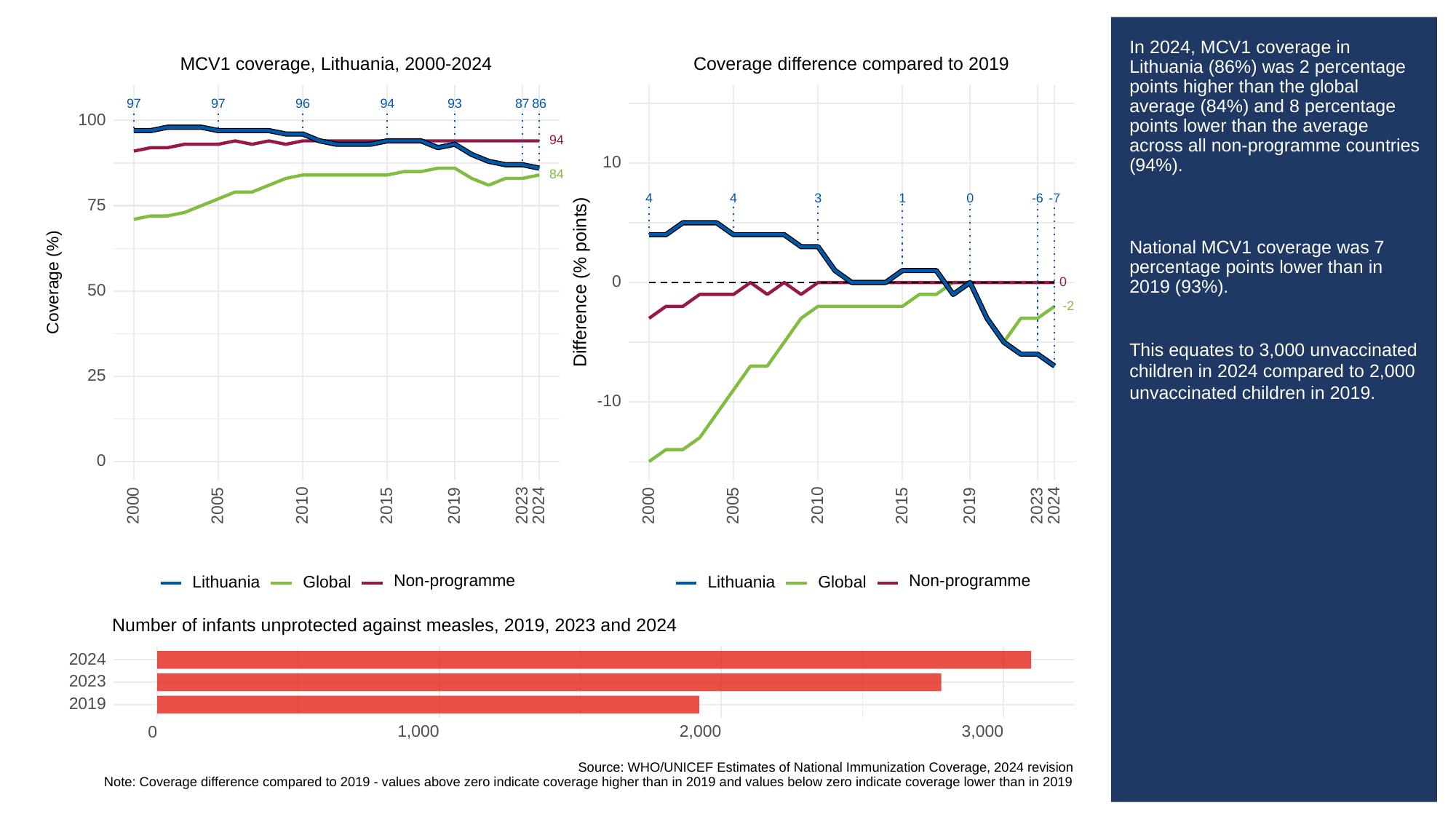

# In 2024, MCV1 coverage in Lithuania (86%) was 2 percentage points higher than the global average (84%) and 8 percentage points lower than the average across all non-programme countries (94%).

National MCV1 coverage was 7 percentage points lower than in 2019 (93%).

This equates to 3,000 unvaccinated children in 2024 compared to 2,000 unvaccinated children in 2019.

MCV1 coverage, Lithuania, 2000-2024
Coverage difference compared to 2019

93
97
97
96
94
87
86

100

94

10

84
3
0
-6
1
4
4
-7
75

Difference (% points)
Coverage (%)
0
0

50

-2

25

-10

0

2023
2023
2000
2005
2010
2015
2019
2024
2000
2005
2010
2015
2019
2024
Non-programme
Non-programme
Global
Global
Lithuania
Lithuania

Number of infants unprotected against measles, 2019, 2023 and 2024

2024

2023

2019

1,000
2,000
3,000
0
Source: WHO/UNICEF Estimates of National Immunization Coverage, 2024 revision
Note: Coverage difference compared to 2019 - values above zero indicate coverage higher than in 2019 and values below zero indicate coverage lower than in 2019